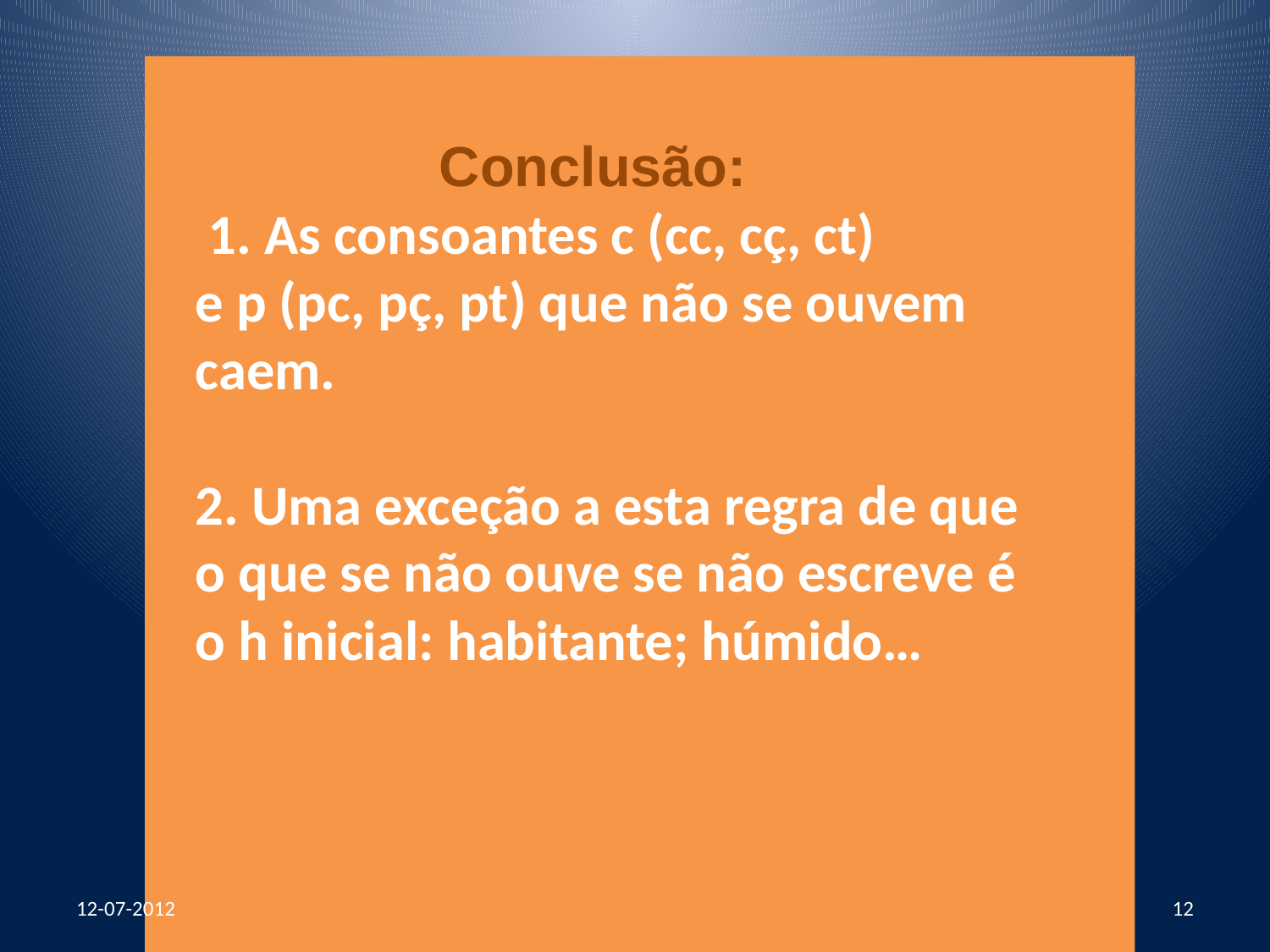

Conclusão:
    1. As consoantes c (cc, cç, ct)
   e p (pc, pç, pt) que não se ouvem
   caem.

   2. Uma exceção a esta regra de que
   o que se não ouve se não escreve é
   o h inicial: habitante; húmido…

12-07-2012
E.B.de Canidelo   " Aprender para ensinar"                              Ana Paula Coutinho e Julieta Sá Januário
12